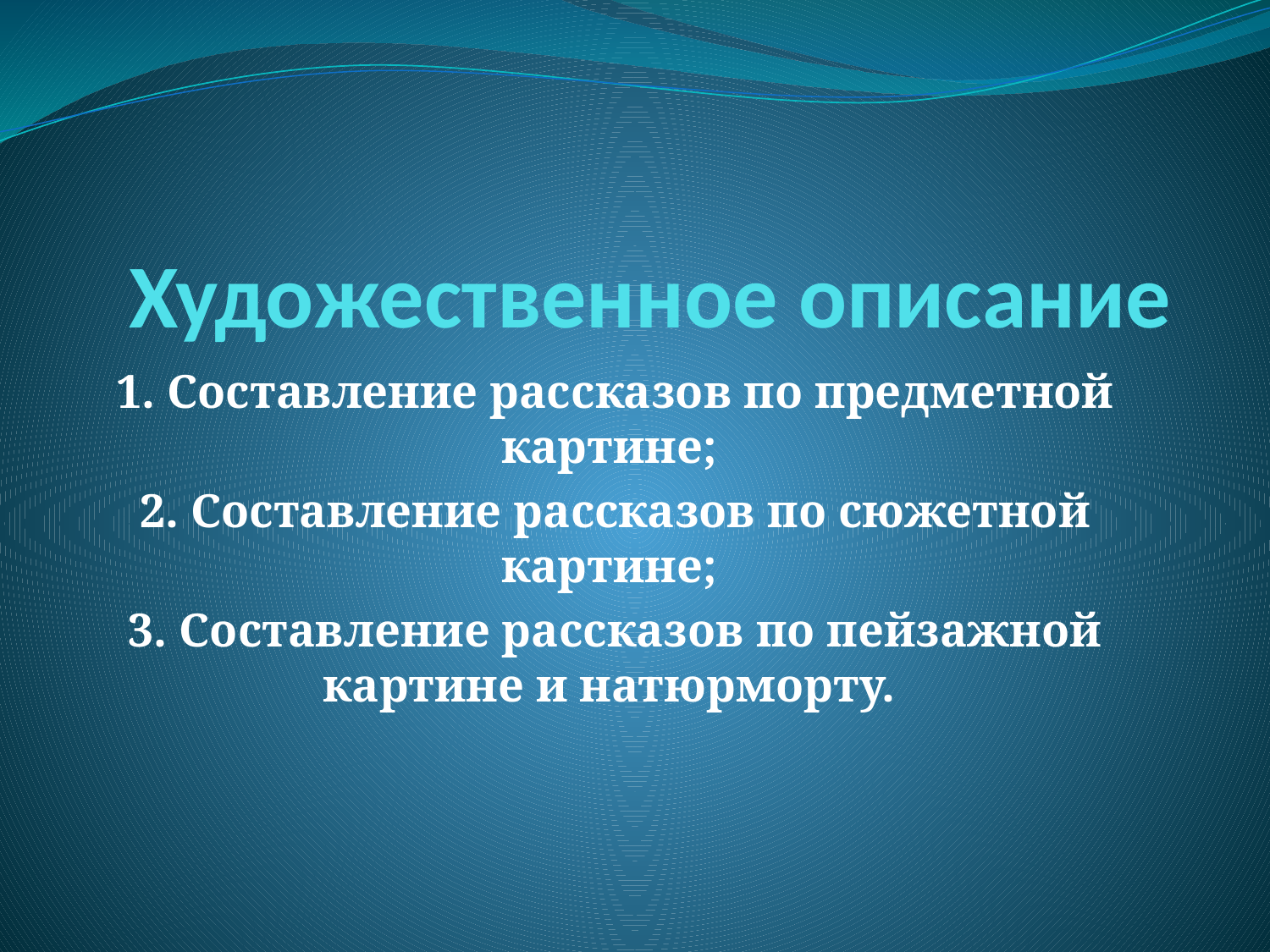

# Художественное описание
1. Составление рассказов по предметной картине;
2. Составление рассказов по сюжетной картине;
3. Составление рассказов по пейзажной картине и натюрморту.